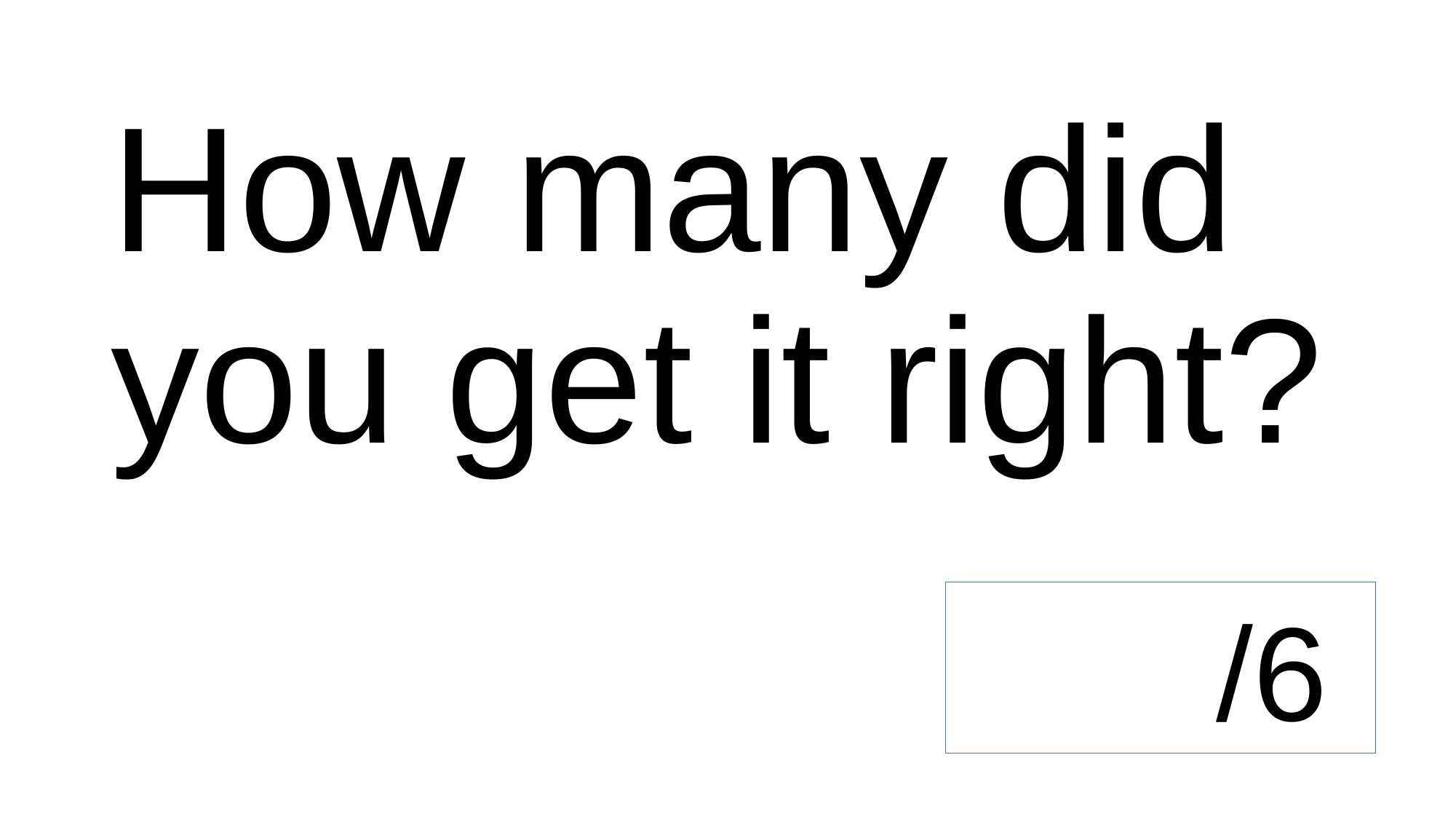

How many did you get it right?
       /6